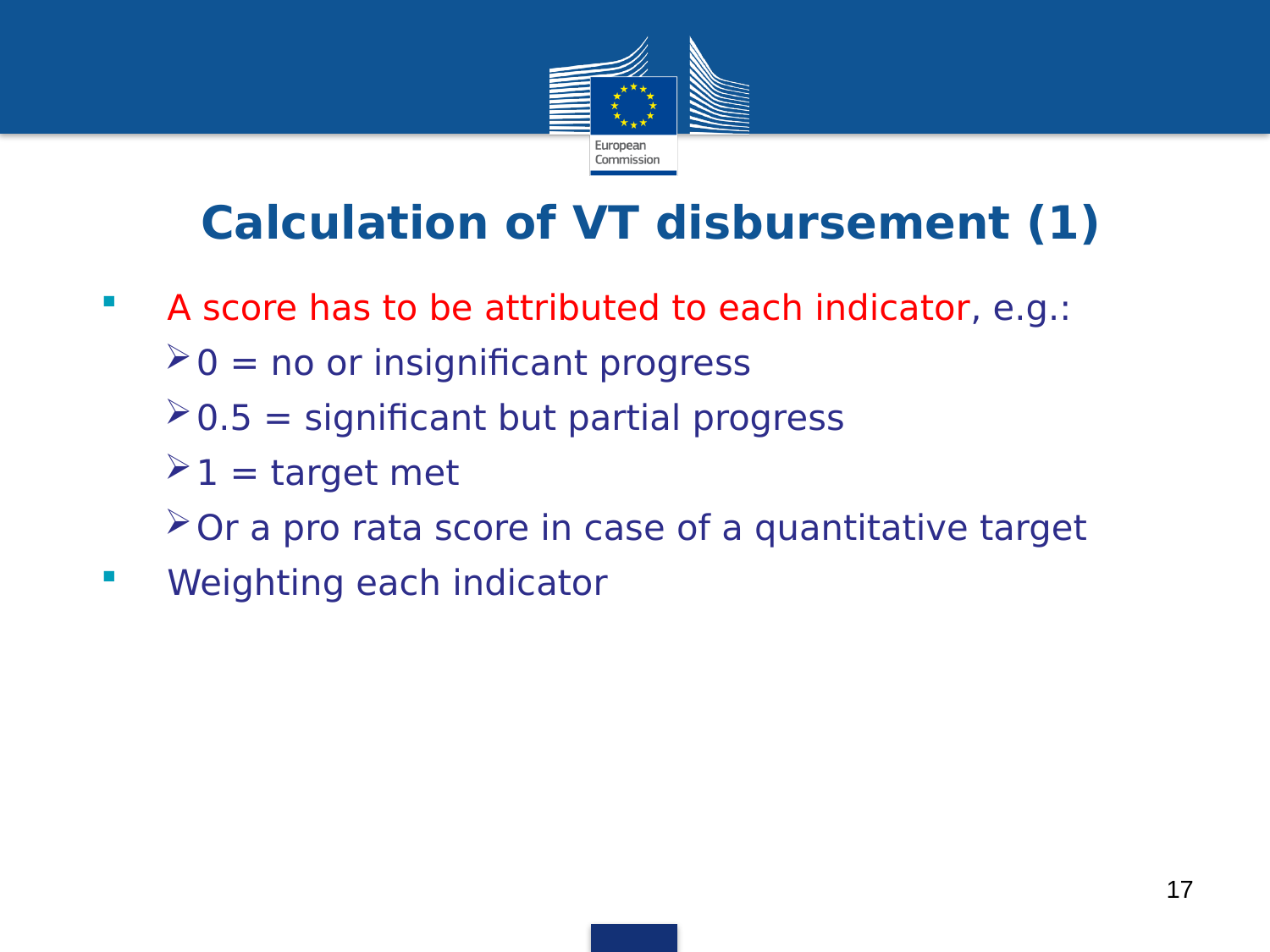

# Calculation of VT disbursement (1)
A score has to be attributed to each indicator, e.g.:
0 = no or insignificant progress
0.5 = significant but partial progress
1 = target met
Or a pro rata score in case of a quantitative target
Weighting each indicator
17